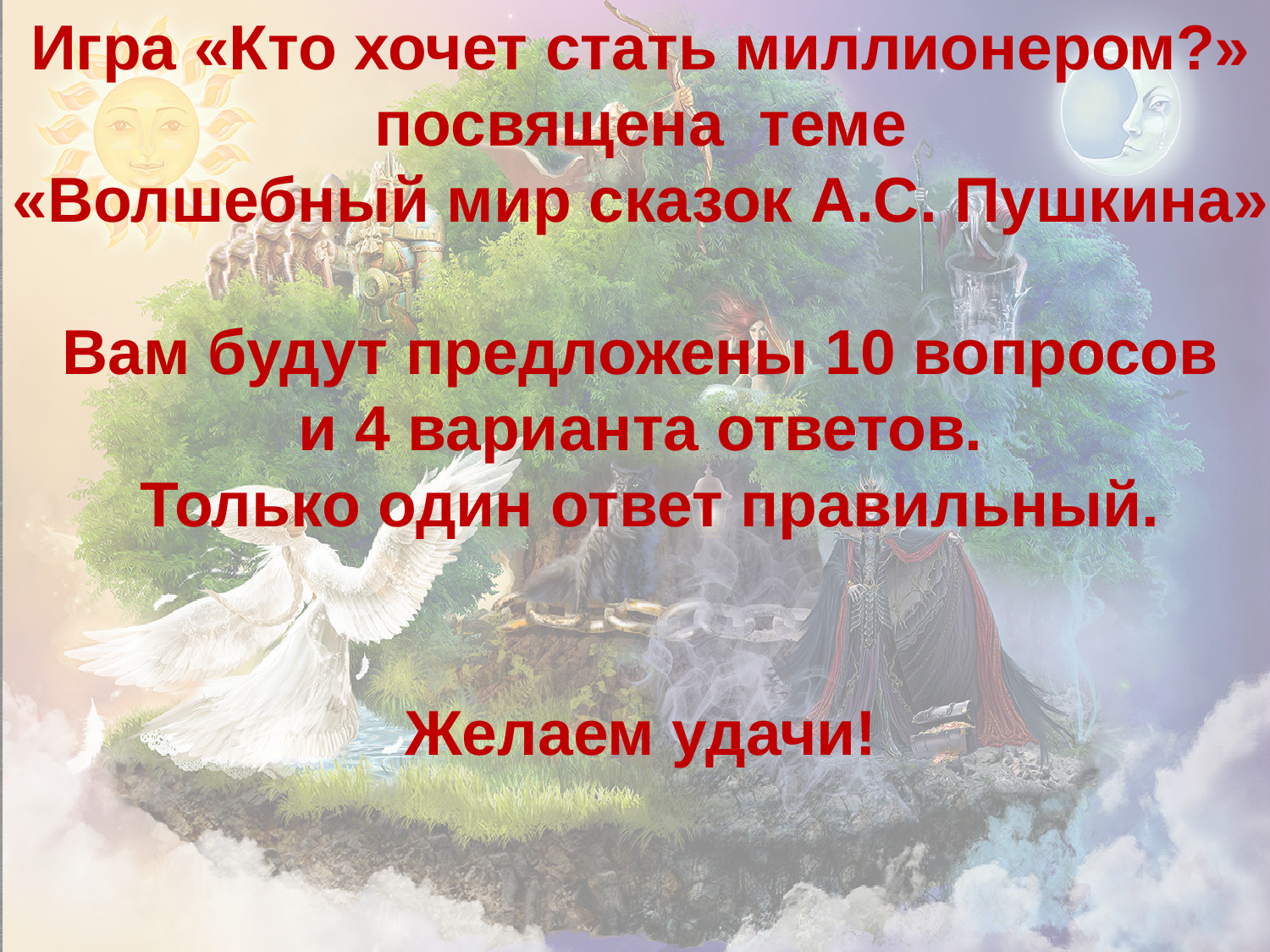

Игра «Кто хочет стать миллионером?»
посвящена  теме
«Волшебный мир сказок А.С. Пушкина»

Вам будут предложены 10 вопросов
и 4 варианта ответов.
 Только один ответ правильный.

Желаем удачи!